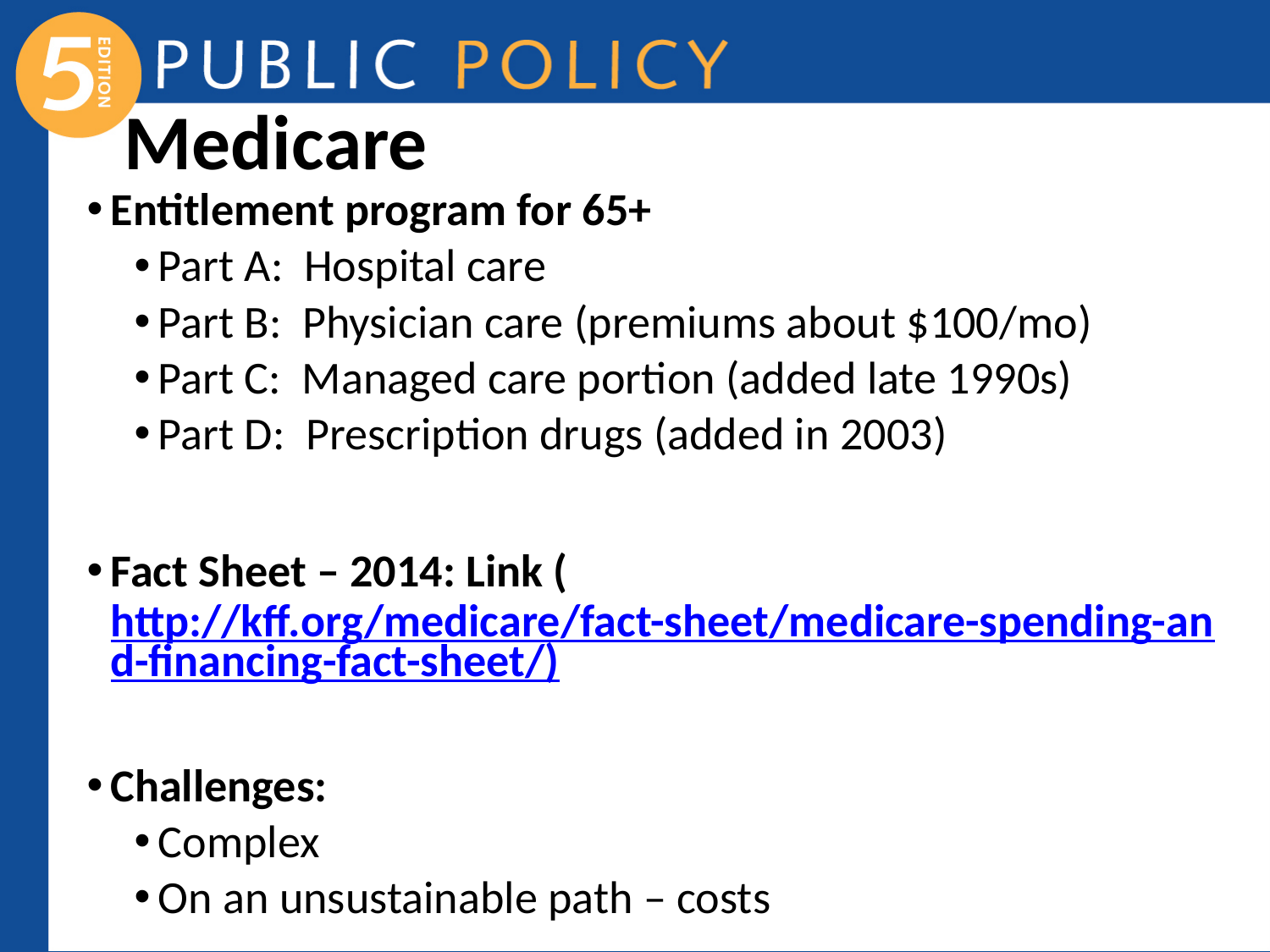

# Medicare
Entitlement program for 65+
Part A:  Hospital care
Part B:  Physician care (premiums about $100/mo)
Part C:  Managed care portion (added late 1990s)
Part D:  Prescription drugs (added in 2003)

Fact Sheet – 2014: Link (http://kff.org/medicare/fact-sheet/medicare-spending-and-financing-fact-sheet/)

Challenges:
Complex
On an unsustainable path – costs